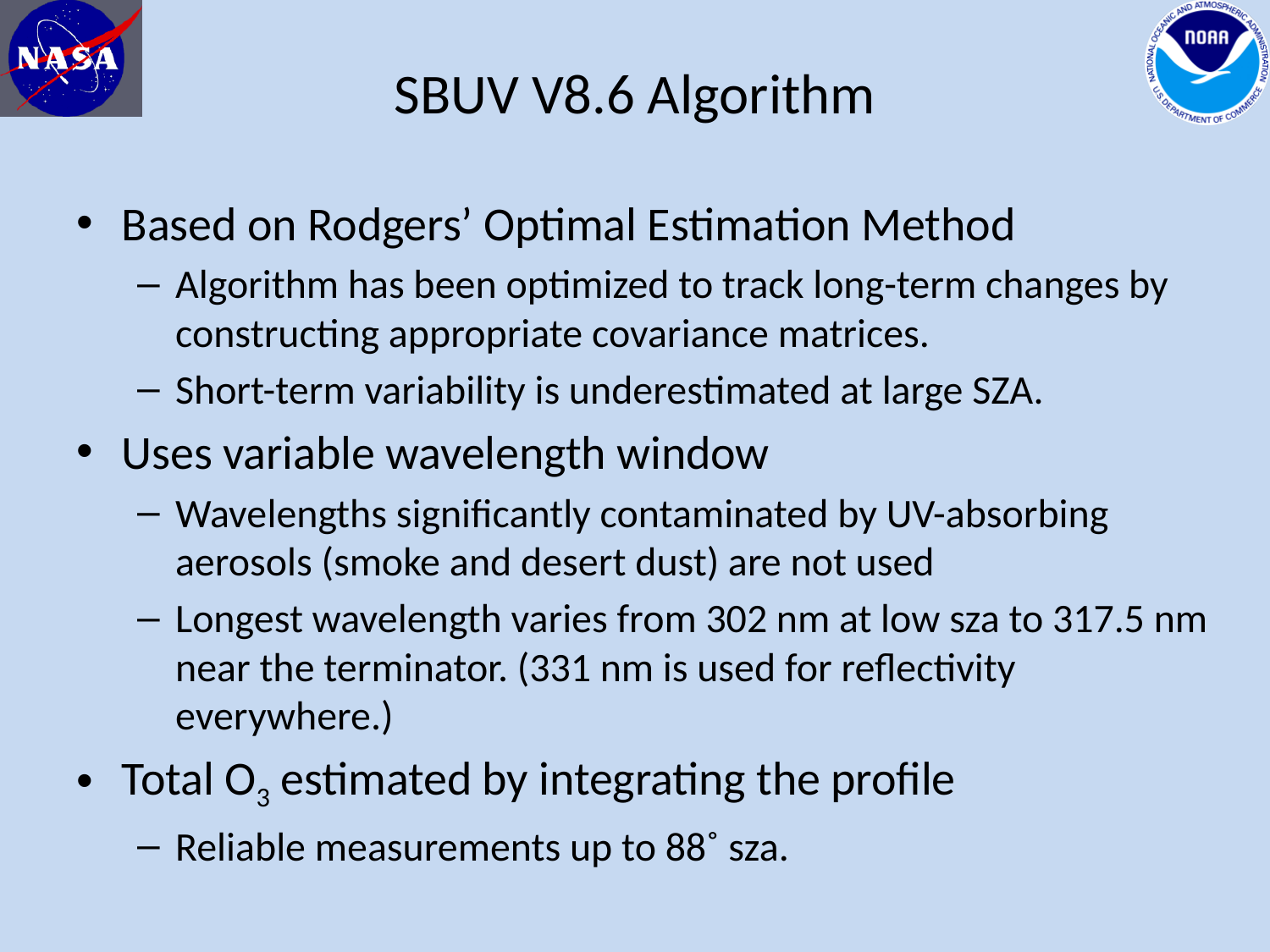

# SBUV V8.6 Algorithm
Based on Rodgers’ Optimal Estimation Method
Algorithm has been optimized to track long-term changes by constructing appropriate covariance matrices.
Short-term variability is underestimated at large SZA.
Uses variable wavelength window
Wavelengths significantly contaminated by UV-absorbing aerosols (smoke and desert dust) are not used
Longest wavelength varies from 302 nm at low sza to 317.5 nm near the terminator. (331 nm is used for reflectivity everywhere.)
Total O3 estimated by integrating the profile
Reliable measurements up to 88˚ sza.